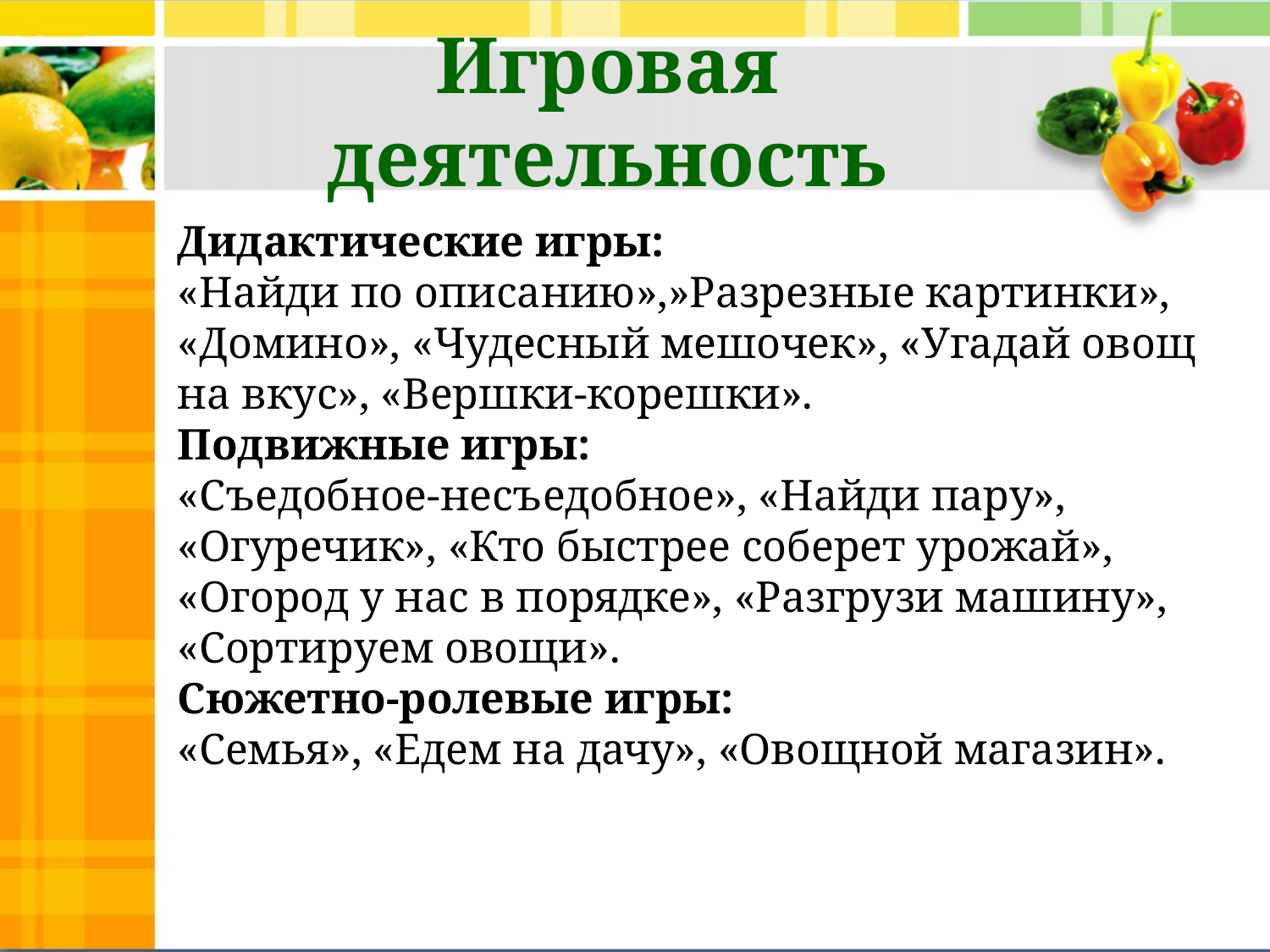

# Игровая деятельность
Дидактические игры:
«Найди по описанию»,»Разрезные картинки», «Домино», «Чудесный мешочек», «Угадай овощ на вкус», «Вершки-корешки».
Подвижные игры:
«Съедобное-несъедобное», «Найди пару», «Огуречик», «Кто быстрее соберет урожай», «Огород у нас в порядке», «Разгрузи машину», «Сортируем овощи».
Сюжетно-ролевые игры:
«Семья», «Едем на дачу», «Овощной магазин».